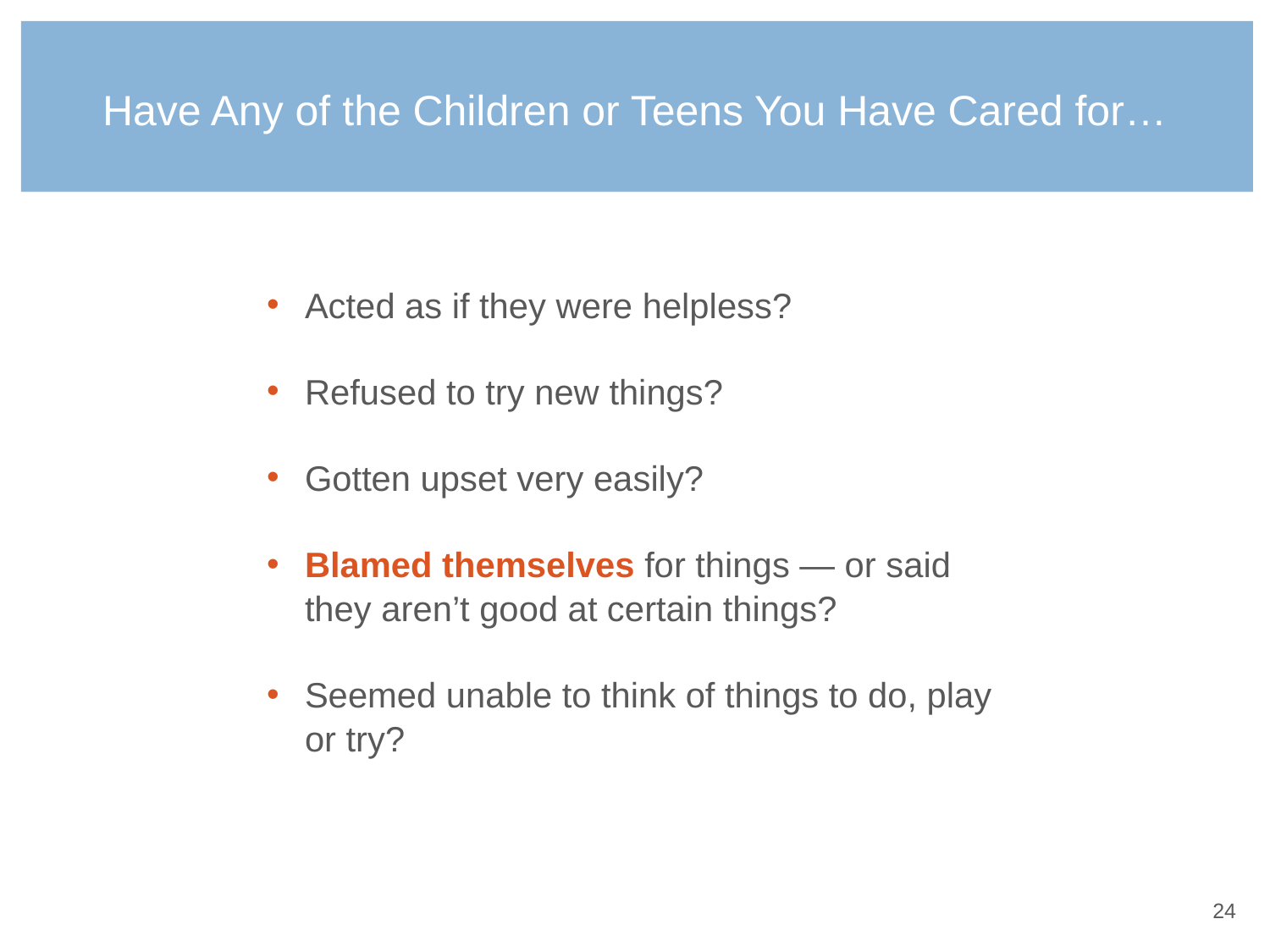

# Have Any of the Children or Teens You Have Cared for…
Acted as if they were helpless?
Refused to try new things?
Gotten upset very easily?
Blamed themselves for things — or said they aren’t good at certain things?
Seemed unable to think of things to do, play or try?
24